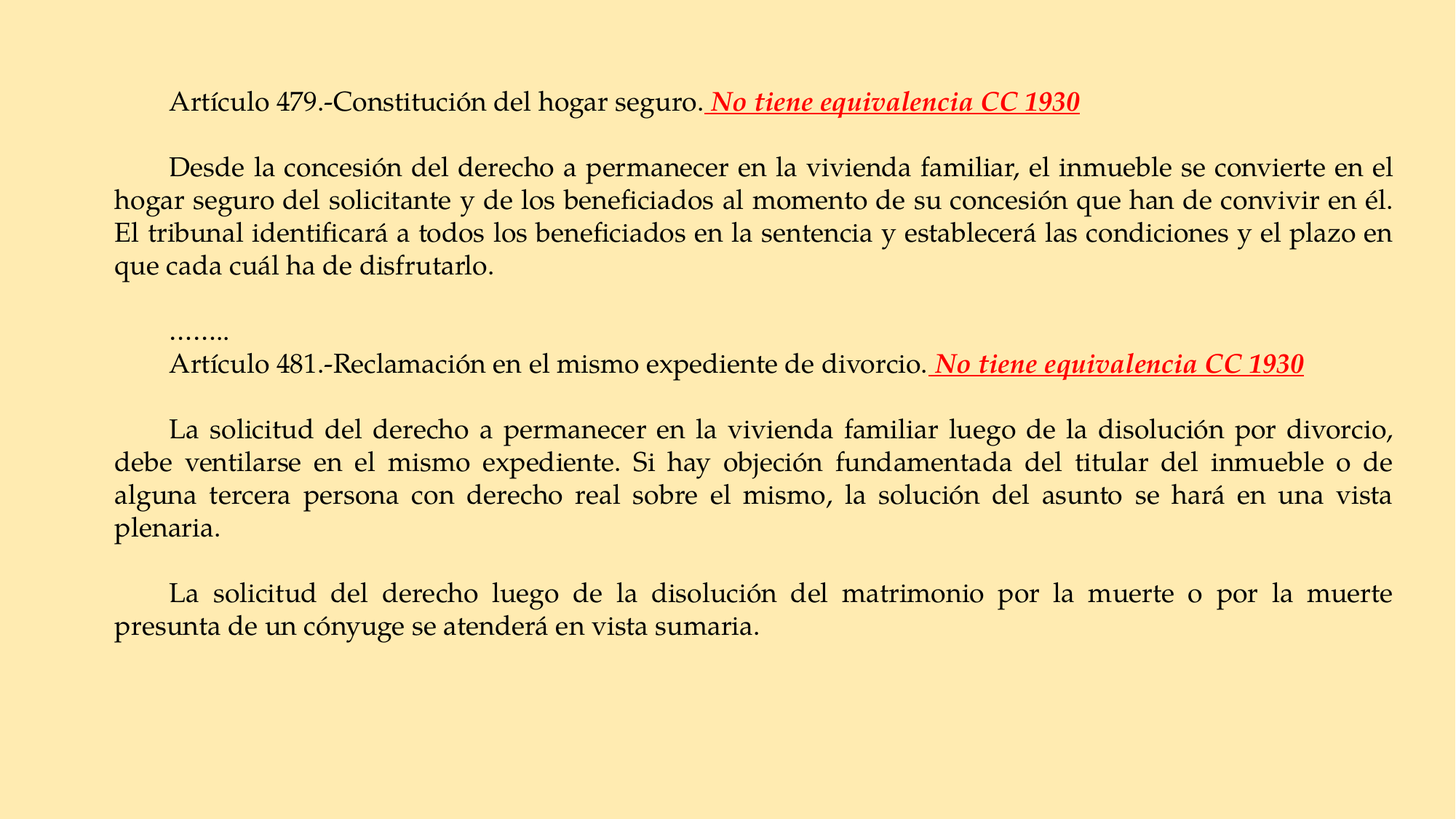

Artículo 479.-Constitución del hogar seguro. No tiene equivalencia CC 1930

Desde la concesión del derecho a permanecer en la vivienda familiar, el inmueble se convierte en el hogar seguro del solicitante y de los beneficiados al momento de su concesión que han de convivir en él. El tribunal identificará a todos los beneficiados en la sentencia y establecerá las condiciones y el plazo en que cada cuál ha de disfrutarlo.

……..
Artículo 481.-Reclamación en el mismo expediente de divorcio. No tiene equivalencia CC 1930

La solicitud del derecho a permanecer en la vivienda familiar luego de la disolución por divorcio, debe ventilarse en el mismo expediente. Si hay objeción fundamentada del titular del inmueble o de alguna tercera persona con derecho real sobre el mismo, la solución del asunto se hará en una vista plenaria.

La solicitud del derecho luego de la disolución del matrimonio por la muerte o por la muerte presunta de un cónyuge se atenderá en vista sumaria.